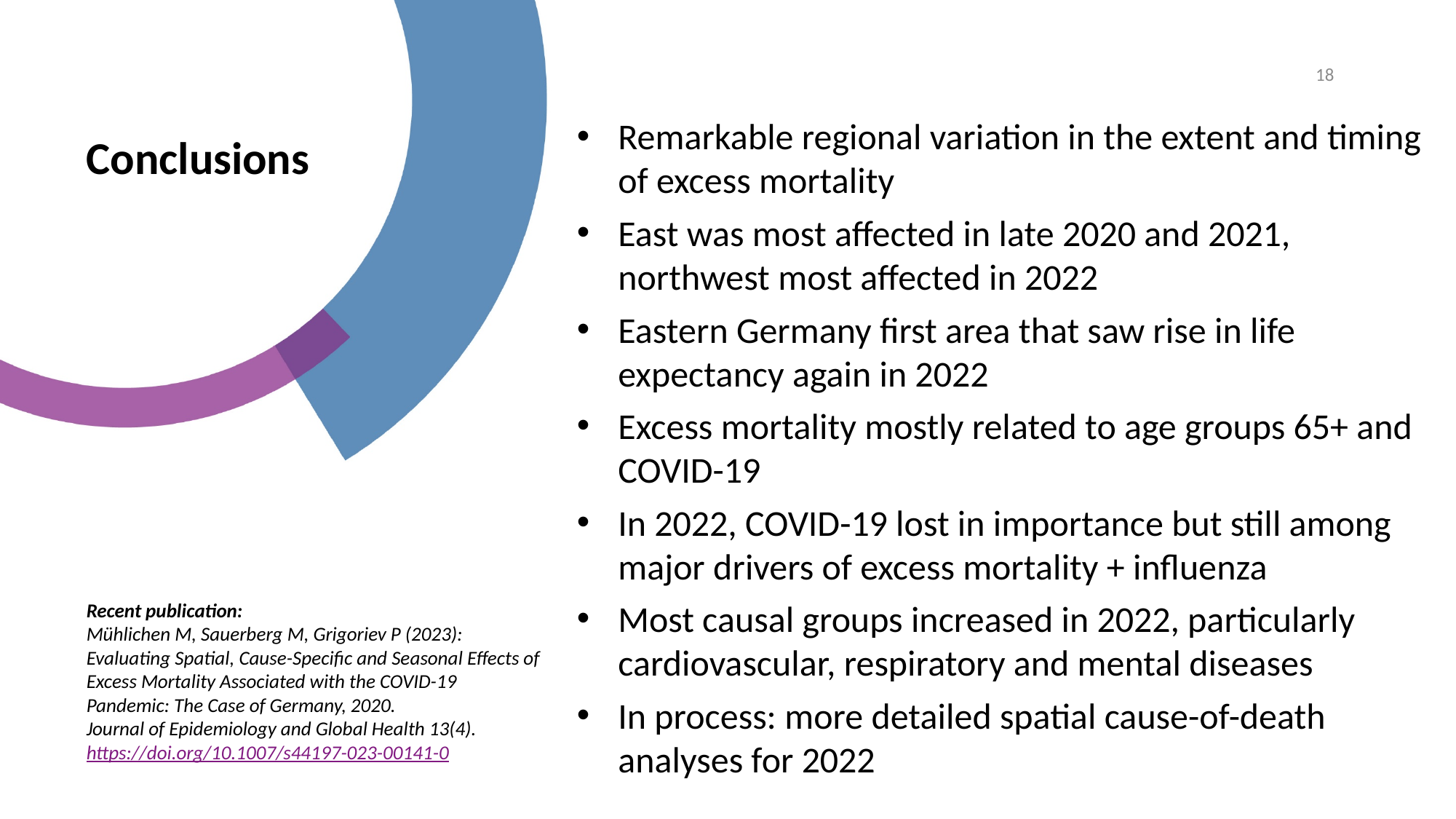

18
Remarkable regional variation in the extent and timing of excess mortality
East was most affected in late 2020 and 2021, northwest most affected in 2022
Eastern Germany first area that saw rise in life expectancy again in 2022
Excess mortality mostly related to age groups 65+ and COVID-19
In 2022, COVID-19 lost in importance but still among major drivers of excess mortality + influenza
Most causal groups increased in 2022, particularly cardiovascular, respiratory and mental diseases
In process: more detailed spatial cause-of-death analyses for 2022
Conclusions
Recent publication:
Mühlichen M, Sauerberg M, Grigoriev P (2023): Evaluating Spatial, Cause-Specific and Seasonal Effects of Excess Mortality Associated with the COVID-19 Pandemic: The Case of Germany, 2020.
Journal of Epidemiology and Global Health 13(4). https://doi.org/10.1007/s44197-023-00141-0